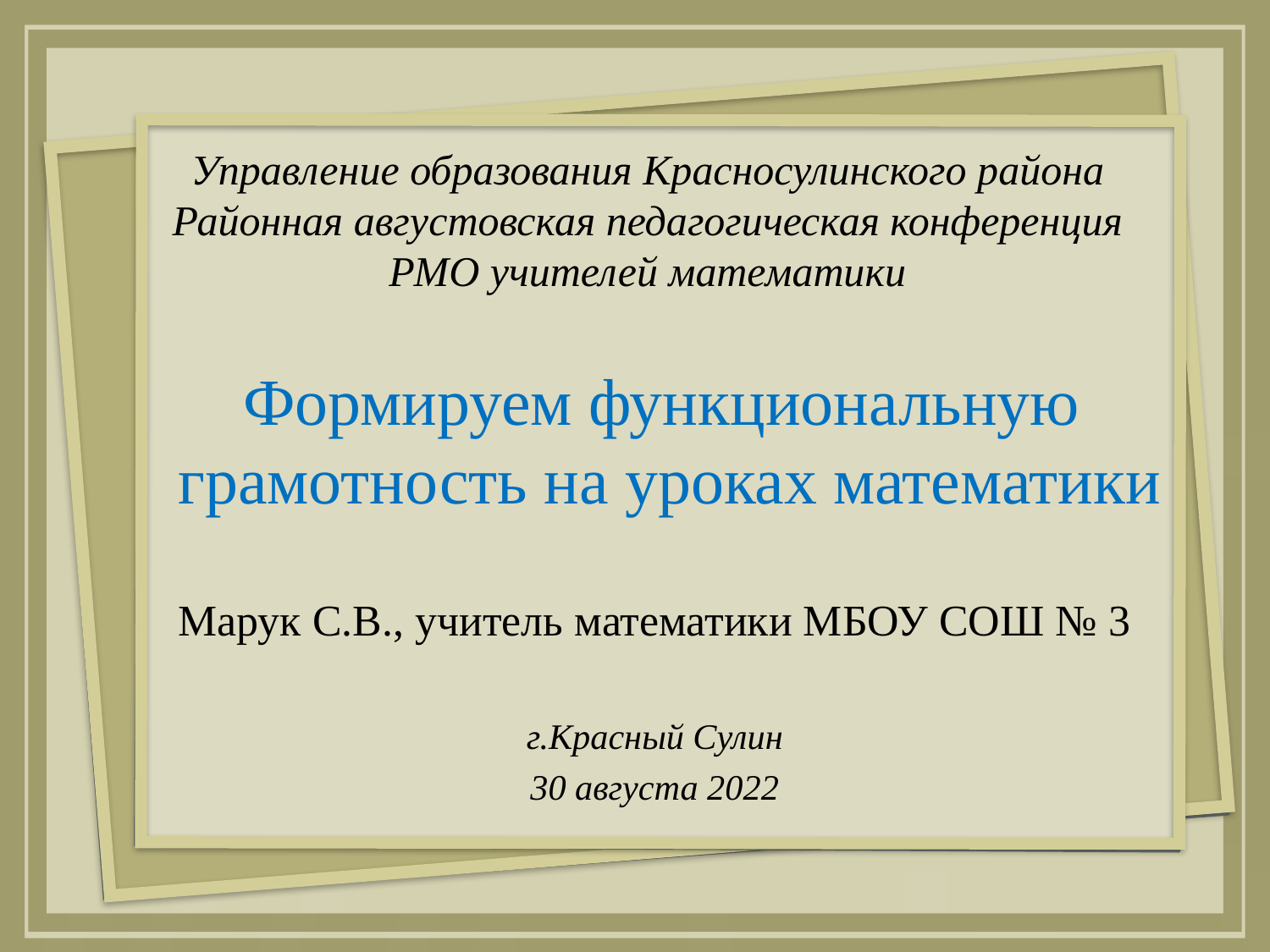

Управление образования Красносулинского района
Районная августовская педагогическая конференция
РМО учителей математики

# Формируем функциональную  грамотность на уроках математики
Марук С.В., учитель математики МБОУ СОШ № 3

г.Красный Сулин
30 августа 2022